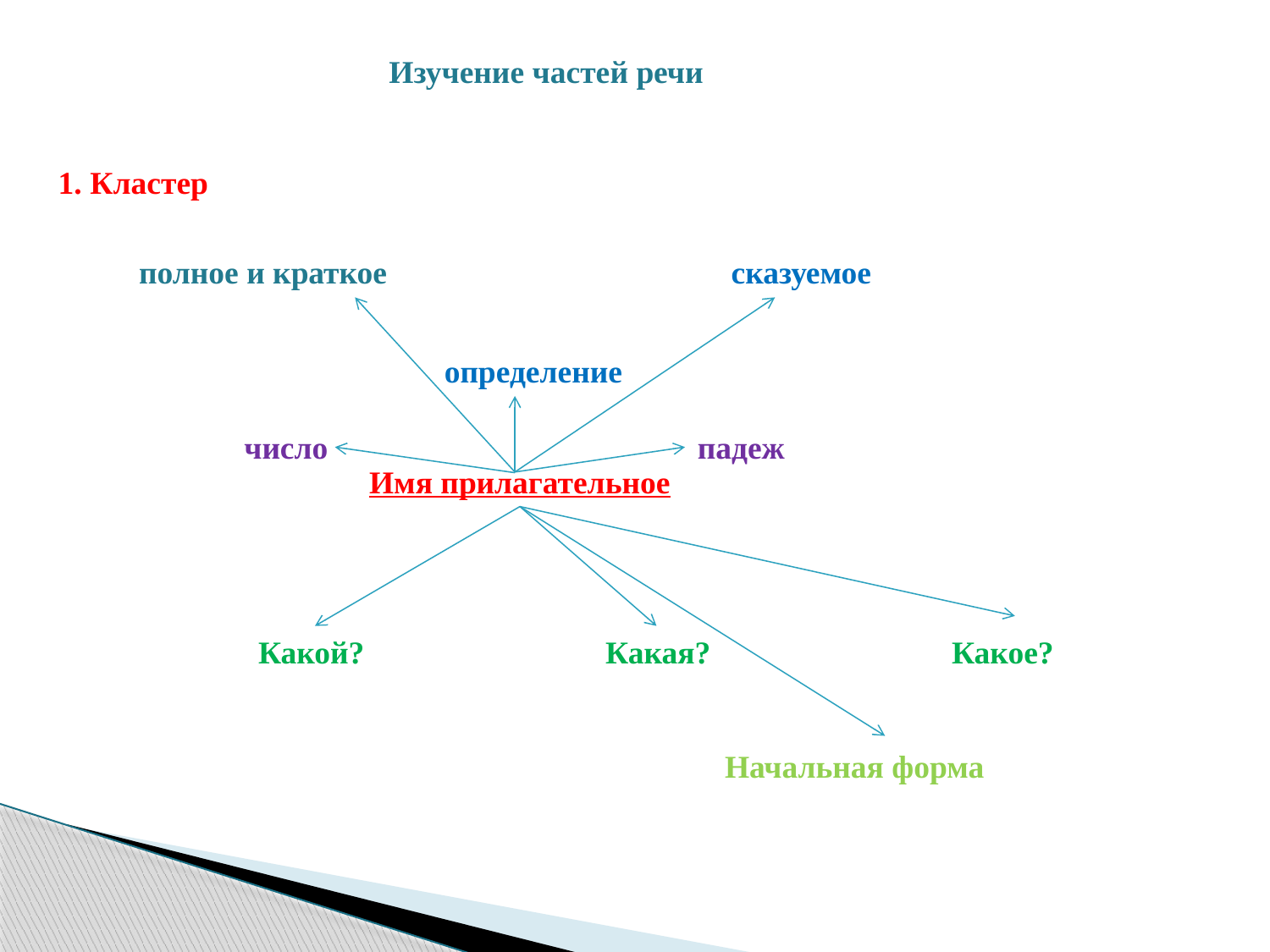

Изучение частей речи
1. Кластер
полное и краткое
сказуемое
определение
число                                              падеж
Имя прилагательное
Какой?                              Какая?                              Какое?

                                                          Начальная форма